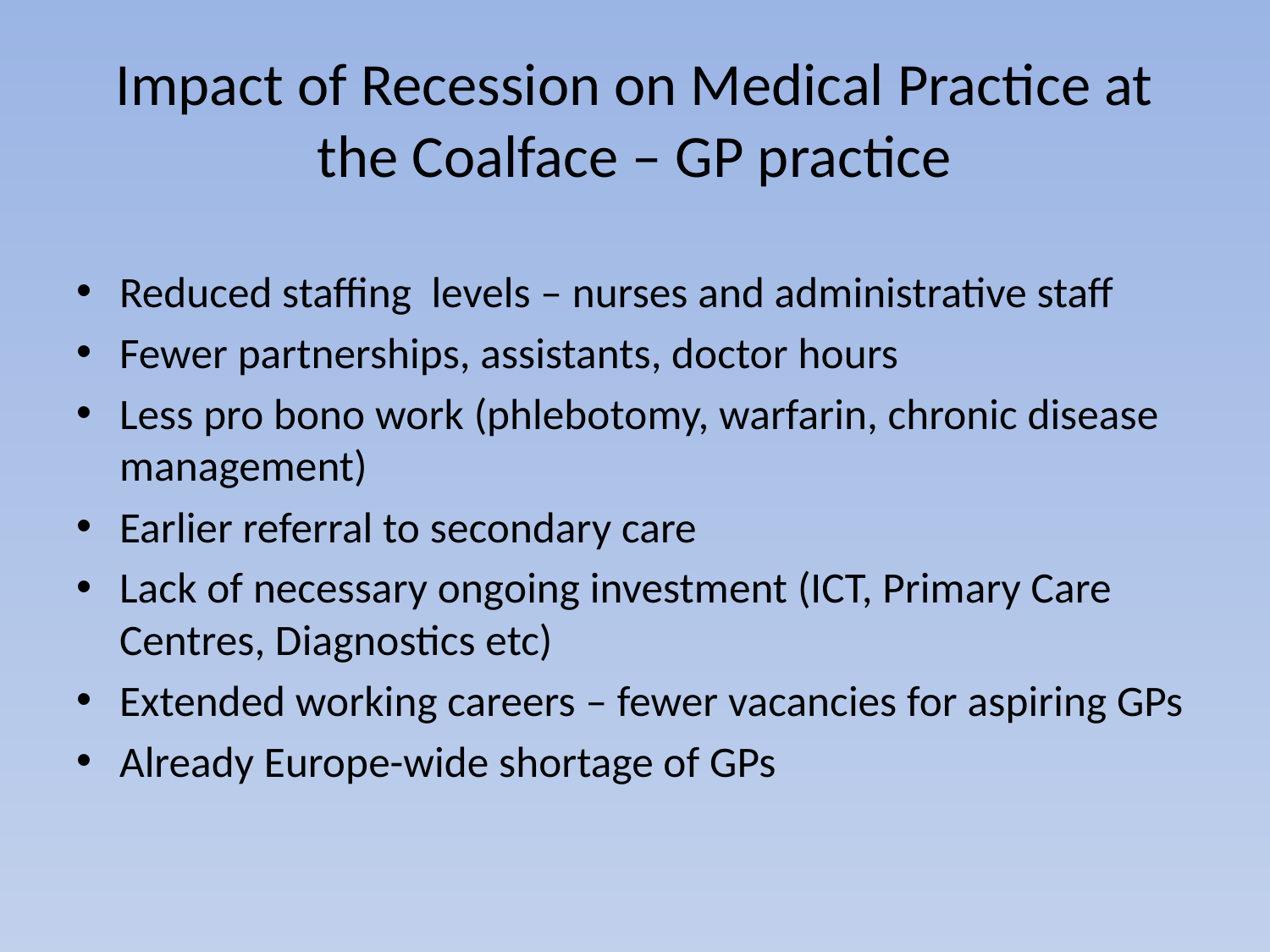

# Impact of Recession on Medical Practice at the Coalface – GP practice
Reduced staffing  levels – nurses and administrative staff
Fewer partnerships, assistants, doctor hours
Less pro bono work (phlebotomy, warfarin, chronic disease management)
Earlier referral to secondary care
Lack of necessary ongoing investment (ICT, Primary Care Centres, Diagnostics etc)
Extended working careers – fewer vacancies for aspiring GPs
Already Europe-wide shortage of GPs